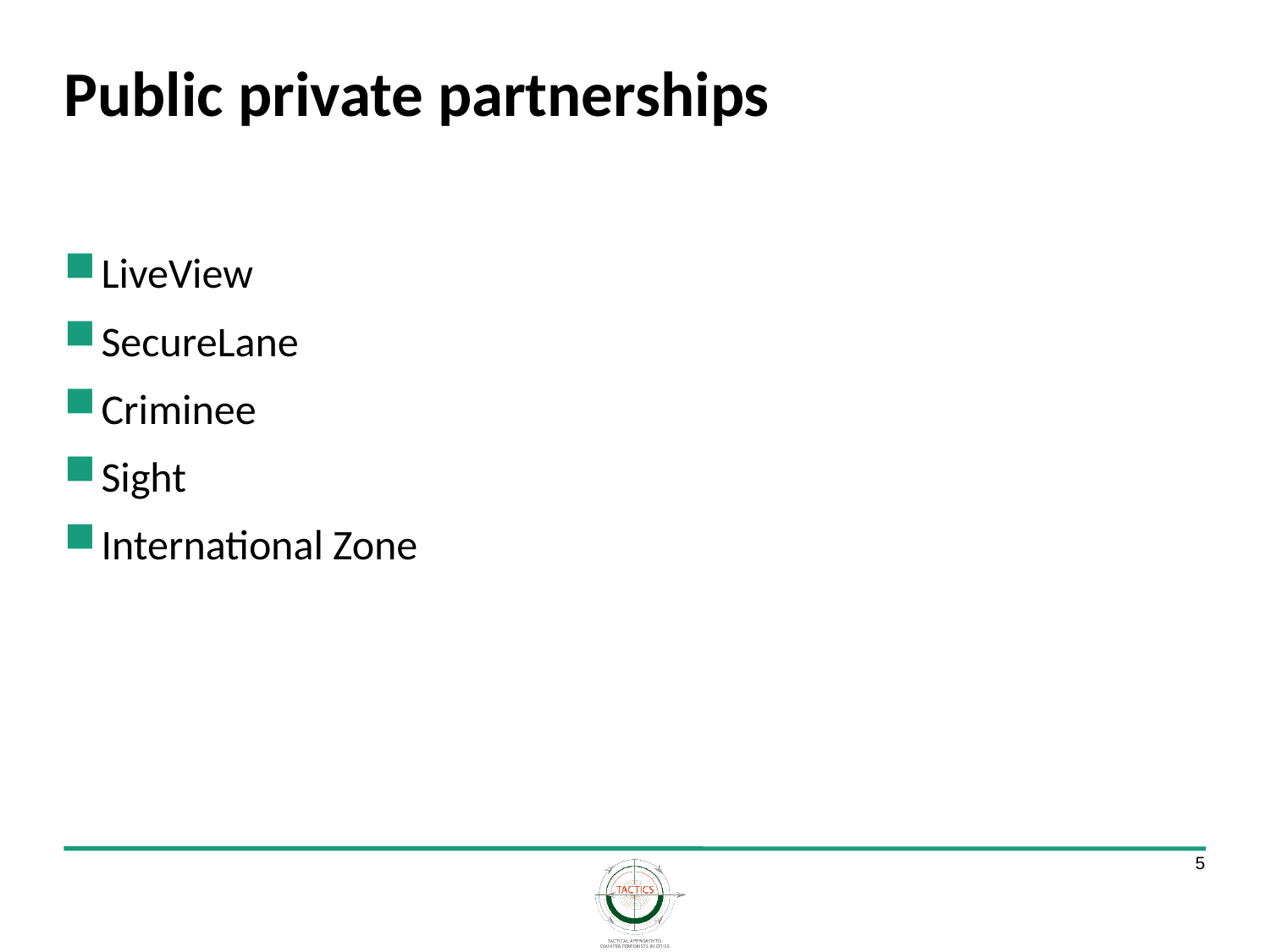

# Public private partnerships
LiveView
SecureLane
Criminee
Sight
International Zone